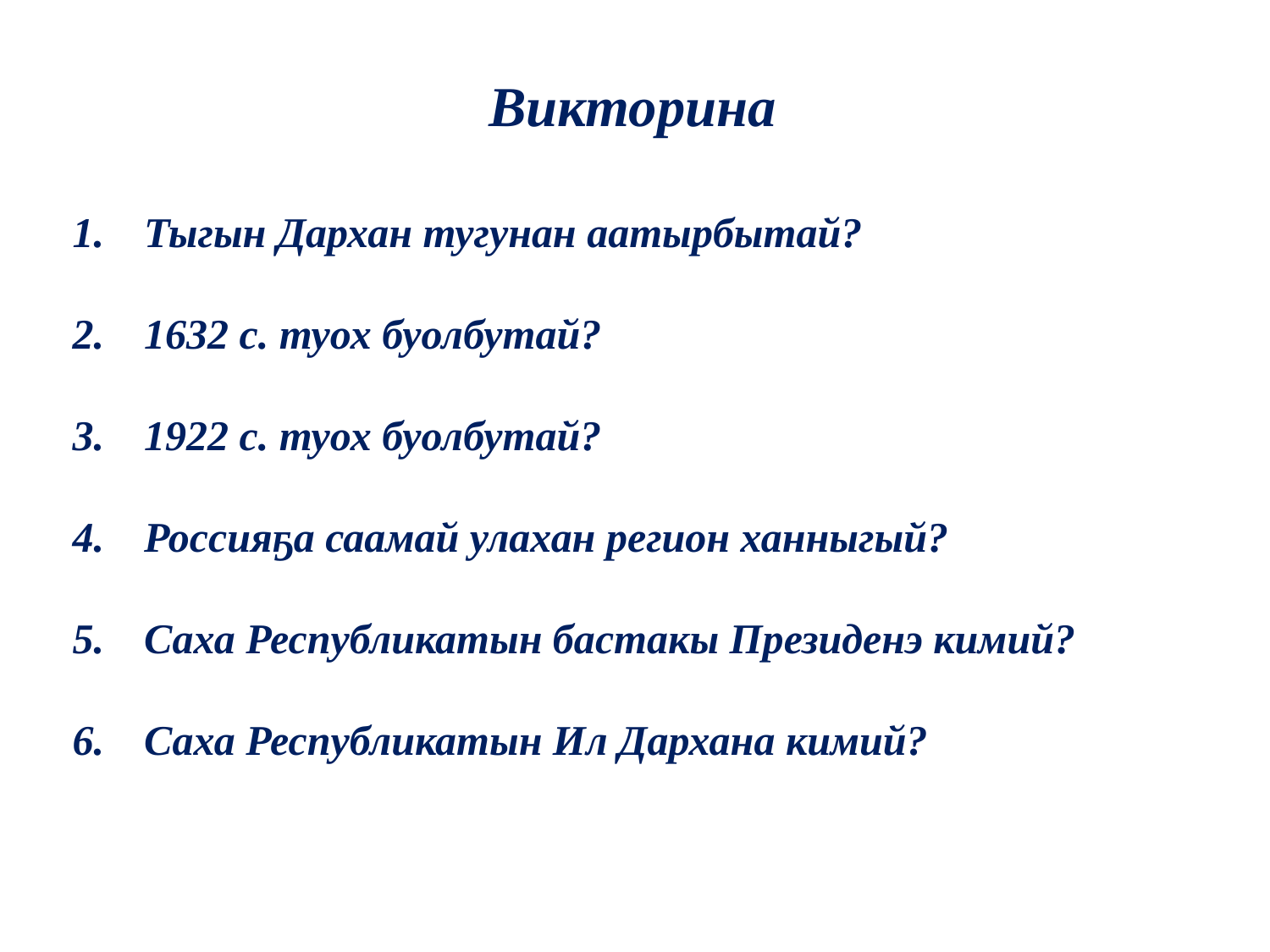

Викторина

Тыгын Дархан тугунан аатырбытай?

1632 с. туох буолбутай?

1922 с. туох буолбутай?

Россияҕа саамай улахан регион ханныгый?

Саха Республикатын бастакы Президенэ кимий?

Саха Республикатын Ил Дархана кимий?